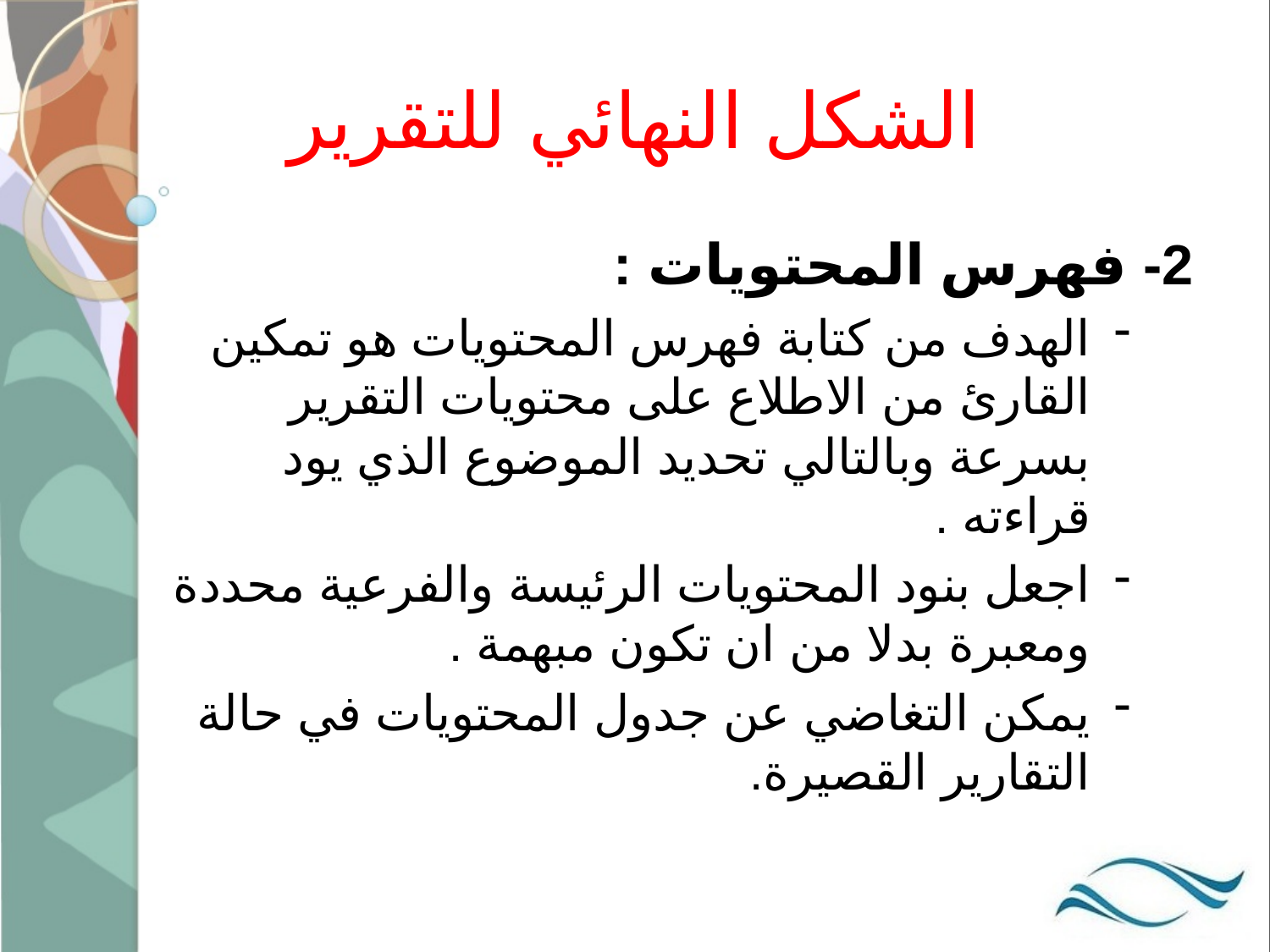

# الشكل النهائي للتقرير
2- فهرس المحتويات :
الهدف من كتابة فهرس المحتويات هو تمكين القارئ من الاطلاع على محتويات التقرير بسرعة وبالتالي تحديد الموضوع الذي يود قراءته .
اجعل بنود المحتويات الرئيسة والفرعية محددة ومعبرة بدلا من ان تكون مبهمة .
يمكن التغاضي عن جدول المحتويات في حالة التقارير القصيرة.